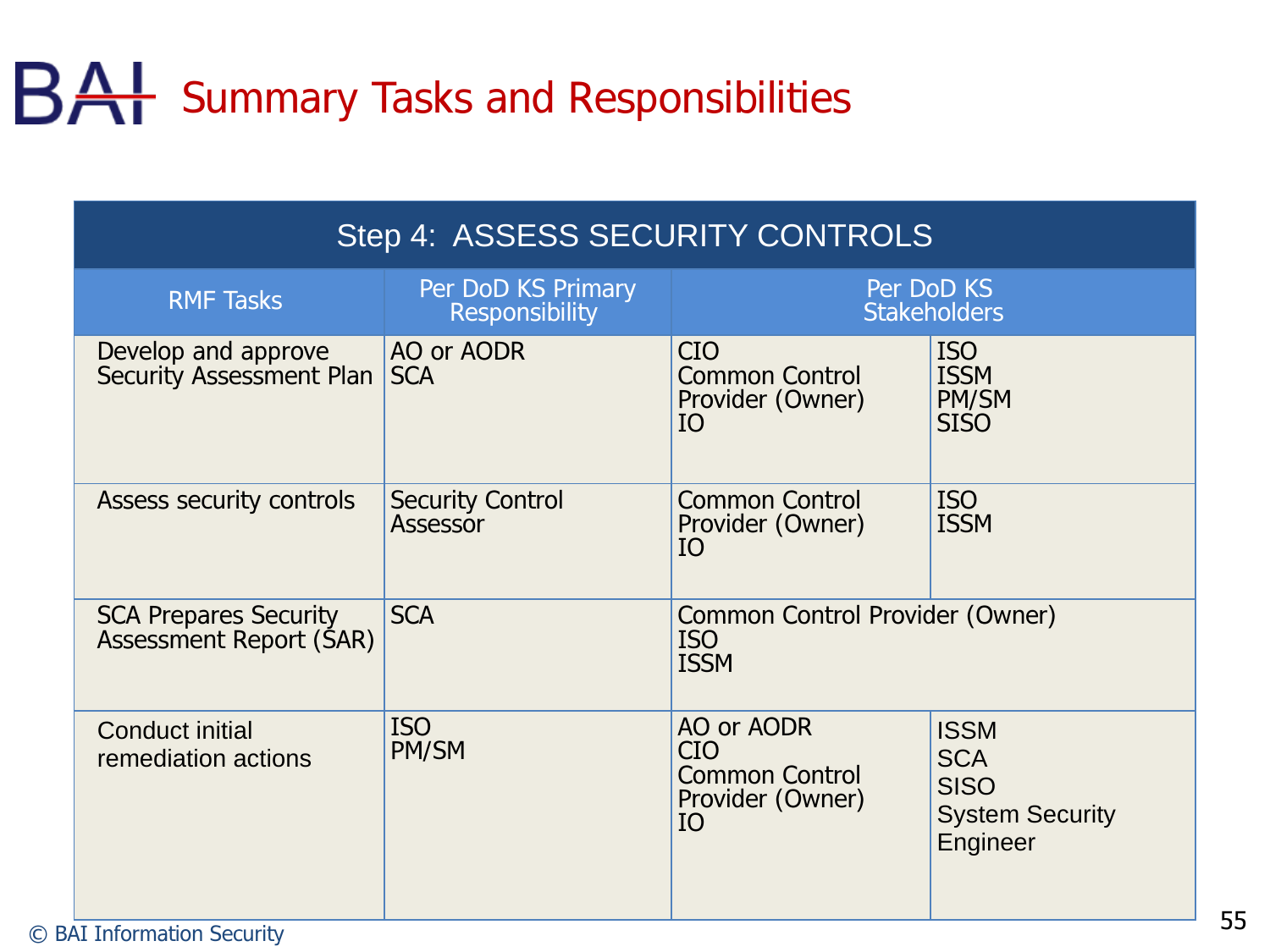

# Summary Tasks and Responsibilities
| Step 4: ASSESS SECURITY CONTROLS |  |  |  |
| --- | --- | --- | --- |
| RMF Tasks | Per DoD KS Primary Responsibility | Per DoD KS Stakeholders |  |
| Develop and approve Security Assessment Plan | AO or AODR SCA | CIO Common Control Provider (Owner) IO | ISO ISSM PM/SM SISO |
| Assess security controls | Security Control Assessor | Common Control Provider (Owner) IO | ISO ISSM |
| SCA Prepares Security Assessment Report (SAR) | SCA | Common Control Provider (Owner) ISO ISSM |  |
| Conduct initial remediation actions | ISO PM/SM | AO or AODR CIO Common Control Provider (Owner) IO | ISSM SCA SISO System Security Engineer |